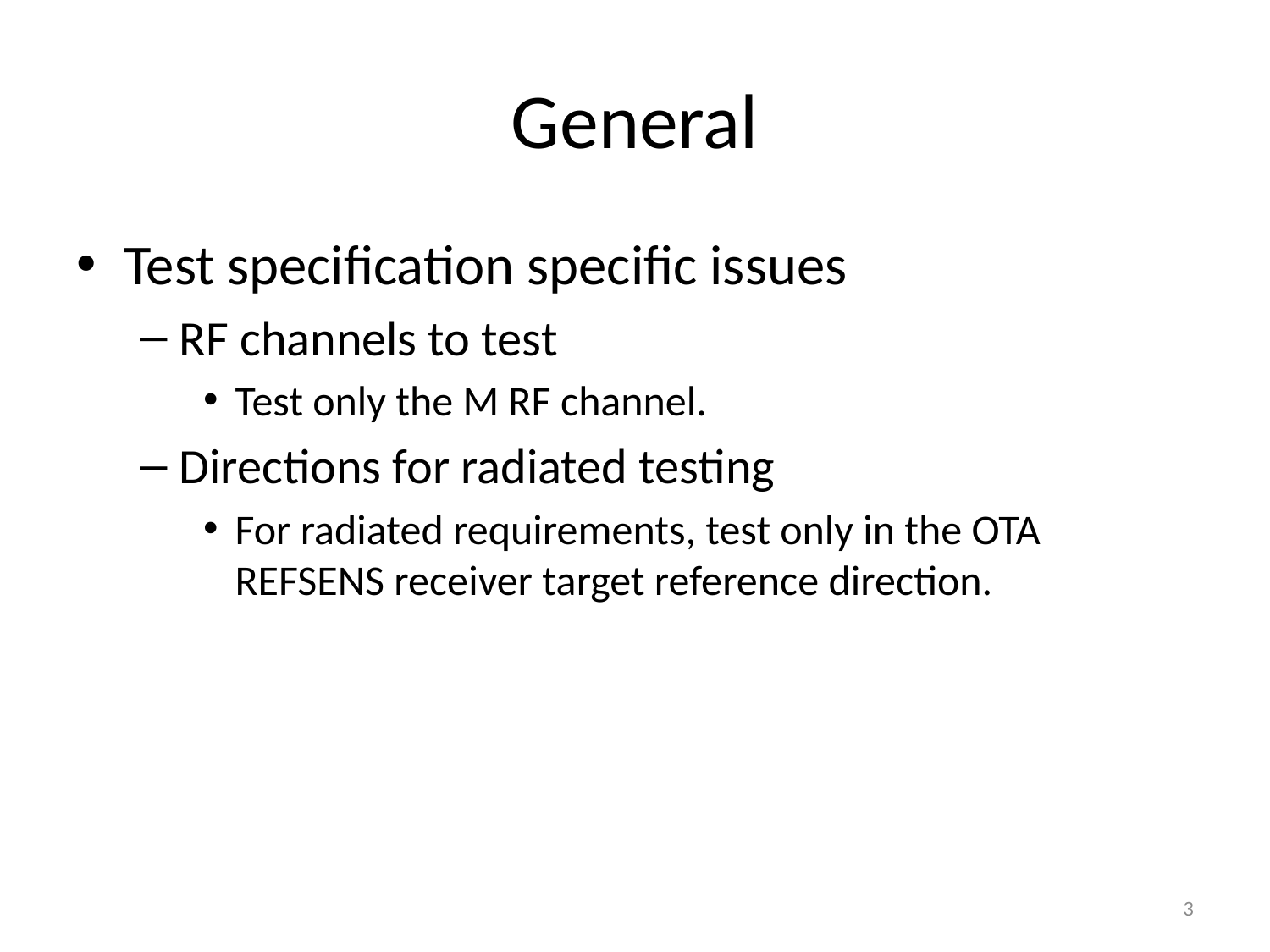

# General
Test specification specific issues
RF channels to test
Test only the M RF channel.
Directions for radiated testing
For radiated requirements, test only in the OTA REFSENS receiver target reference direction.
3